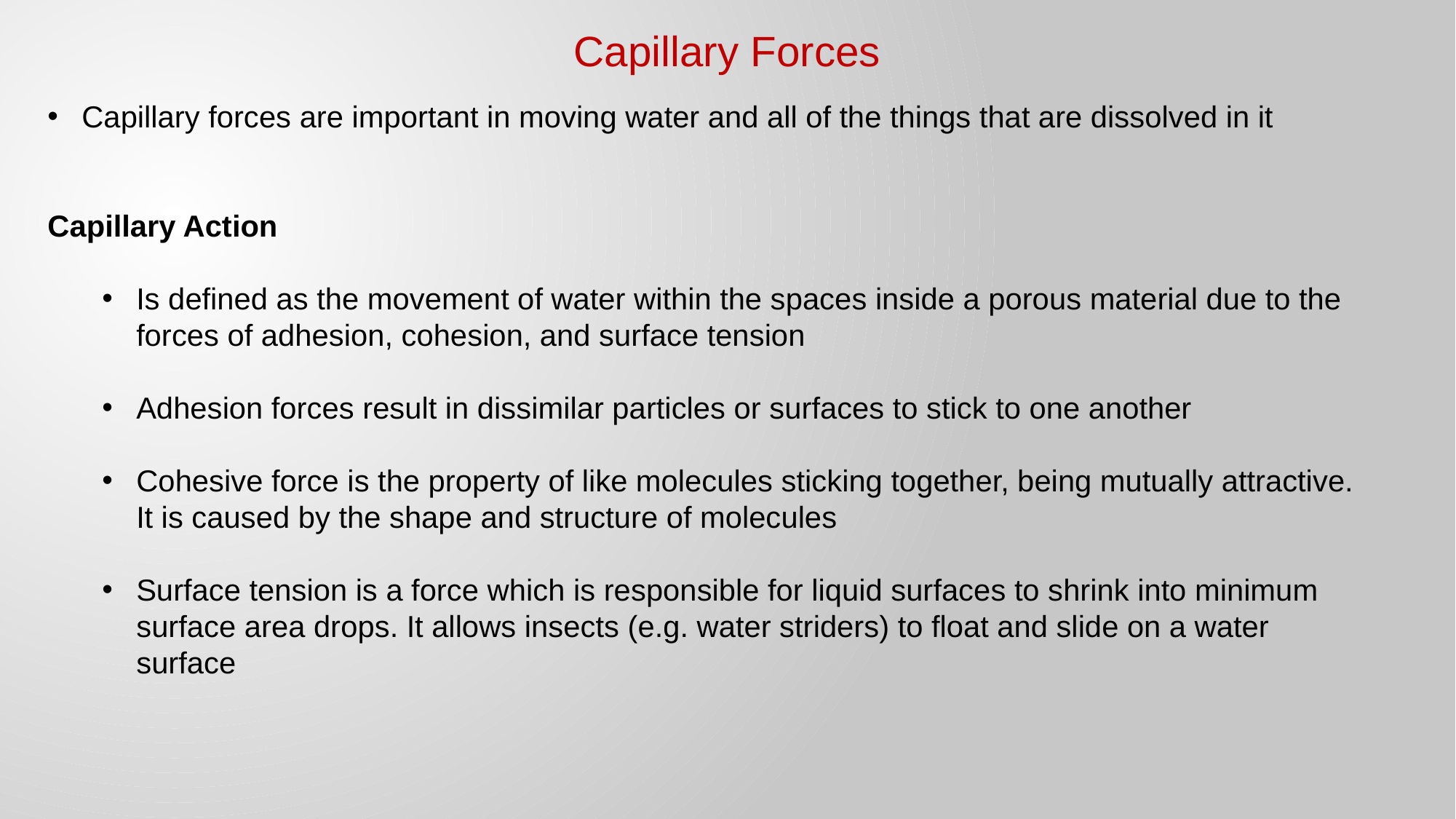

Capillary Forces
Capillary forces are important in moving water and all of the things that are dissolved in it

Capillary Action

Is defined as the movement of water within the spaces inside a porous material due to the forces of adhesion, cohesion, and surface tension

Adhesion forces result in dissimilar particles or surfaces to stick to one another

Cohesive force is the property of like molecules sticking together, being mutually attractive. It is caused by the shape and structure of molecules

Surface tension is a force which is responsible for liquid surfaces to shrink into minimum surface area drops. It allows insects (e.g. water striders) to float and slide on a water surface